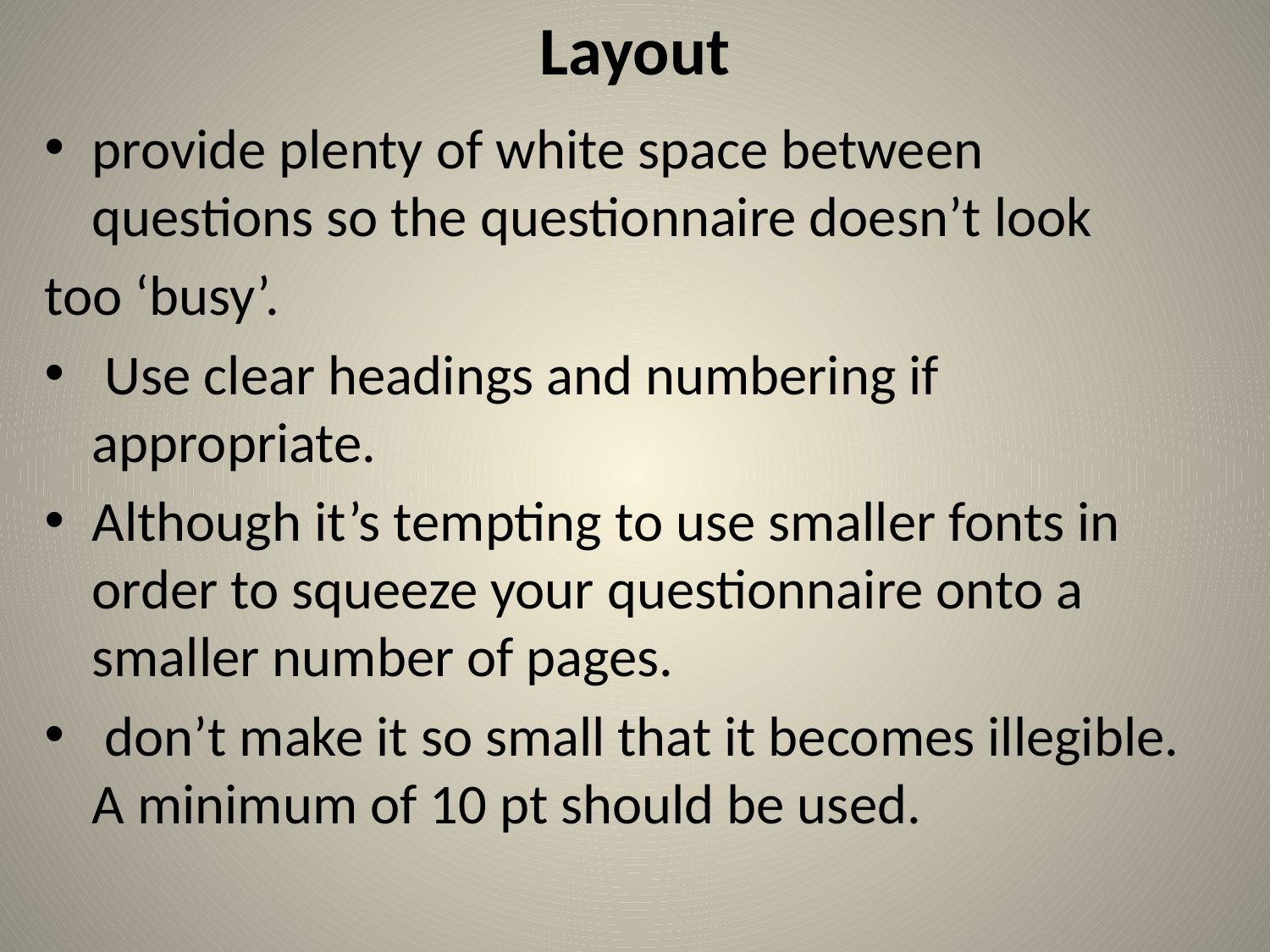

# Layout
provide plenty of white space between questions so the questionnaire doesn’t look
too ‘busy’.
 Use clear headings and numbering if appropriate.
Although it’s tempting to use smaller fonts in order to squeeze your questionnaire onto a smaller number of pages.
 don’t make it so small that it becomes illegible. A minimum of 10 pt should be used.